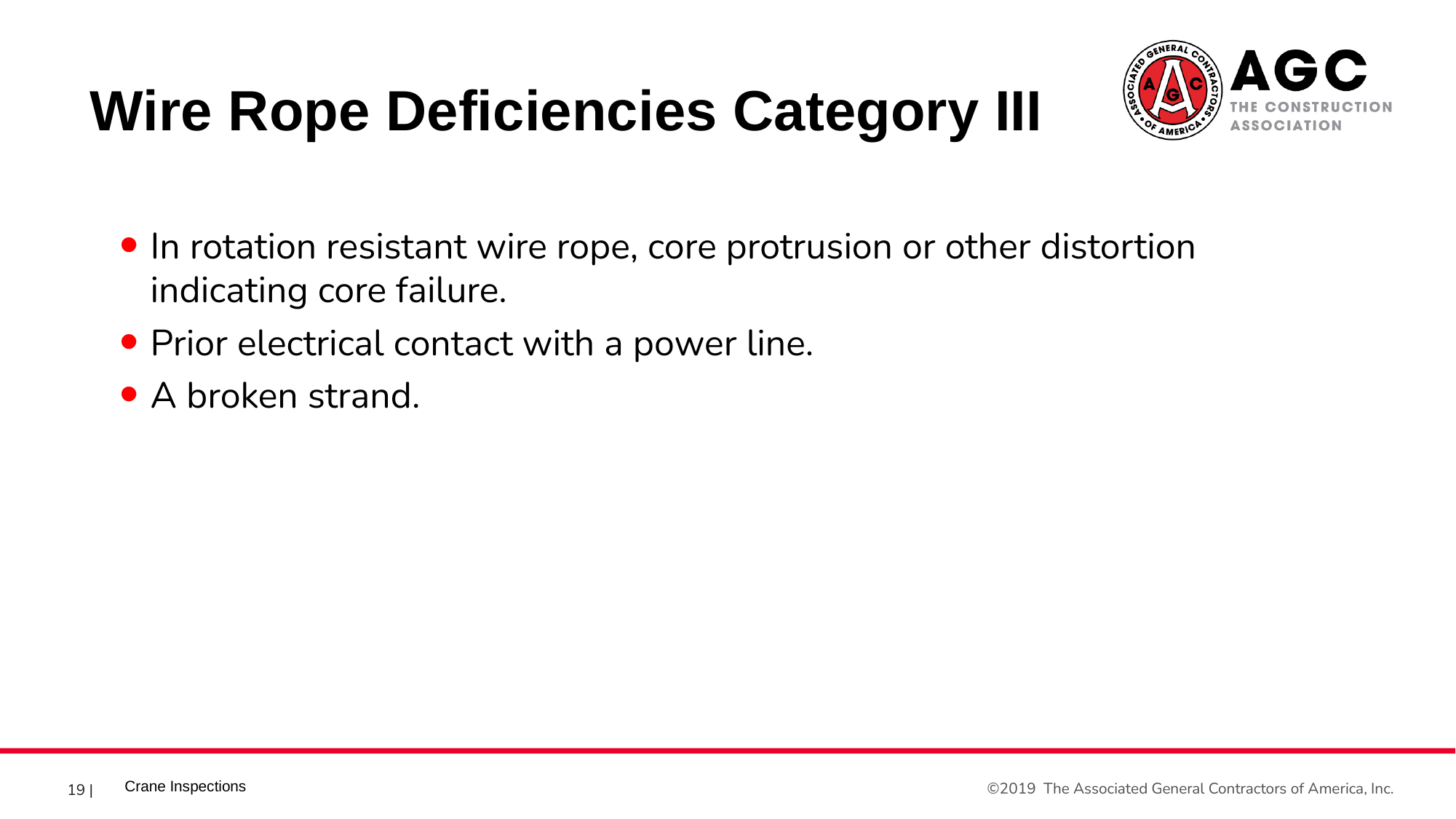

Wire Rope Deficiencies Category III

In rotation resistant wire rope, core protrusion or other distortion indicating core failure.
Prior electrical contact with a power line.
A broken strand.
Crane Inspections